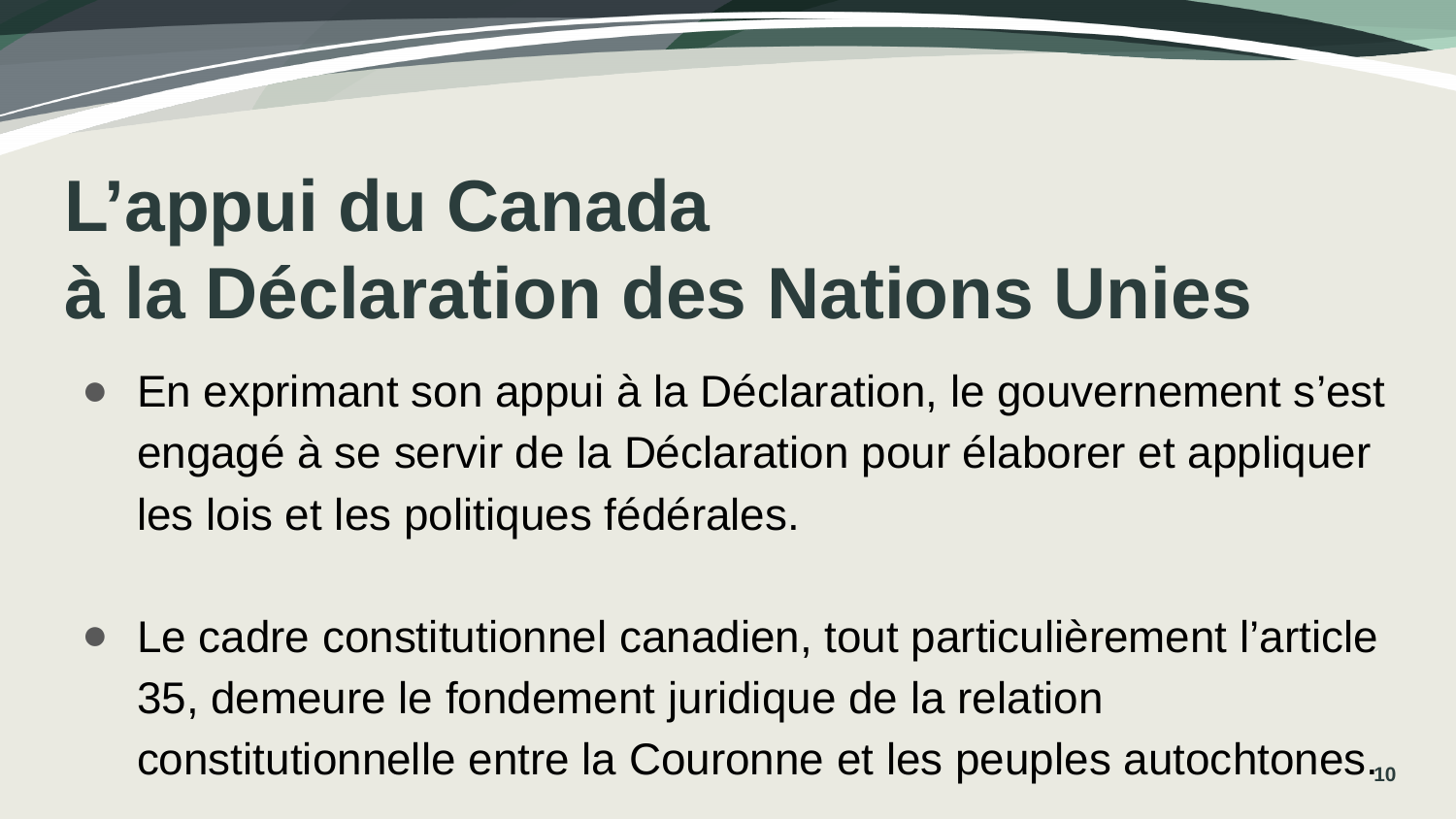

# L’appui du Canada à la Déclaration des Nations Unies
En exprimant son appui à la Déclaration, le gouvernement s’est engagé à se servir de la Déclaration pour élaborer et appliquer les lois et les politiques fédérales.

Le cadre constitutionnel canadien, tout particulièrement l’article 35, demeure le fondement juridique de la relation constitutionnelle entre la Couronne et les peuples autochtones.

10